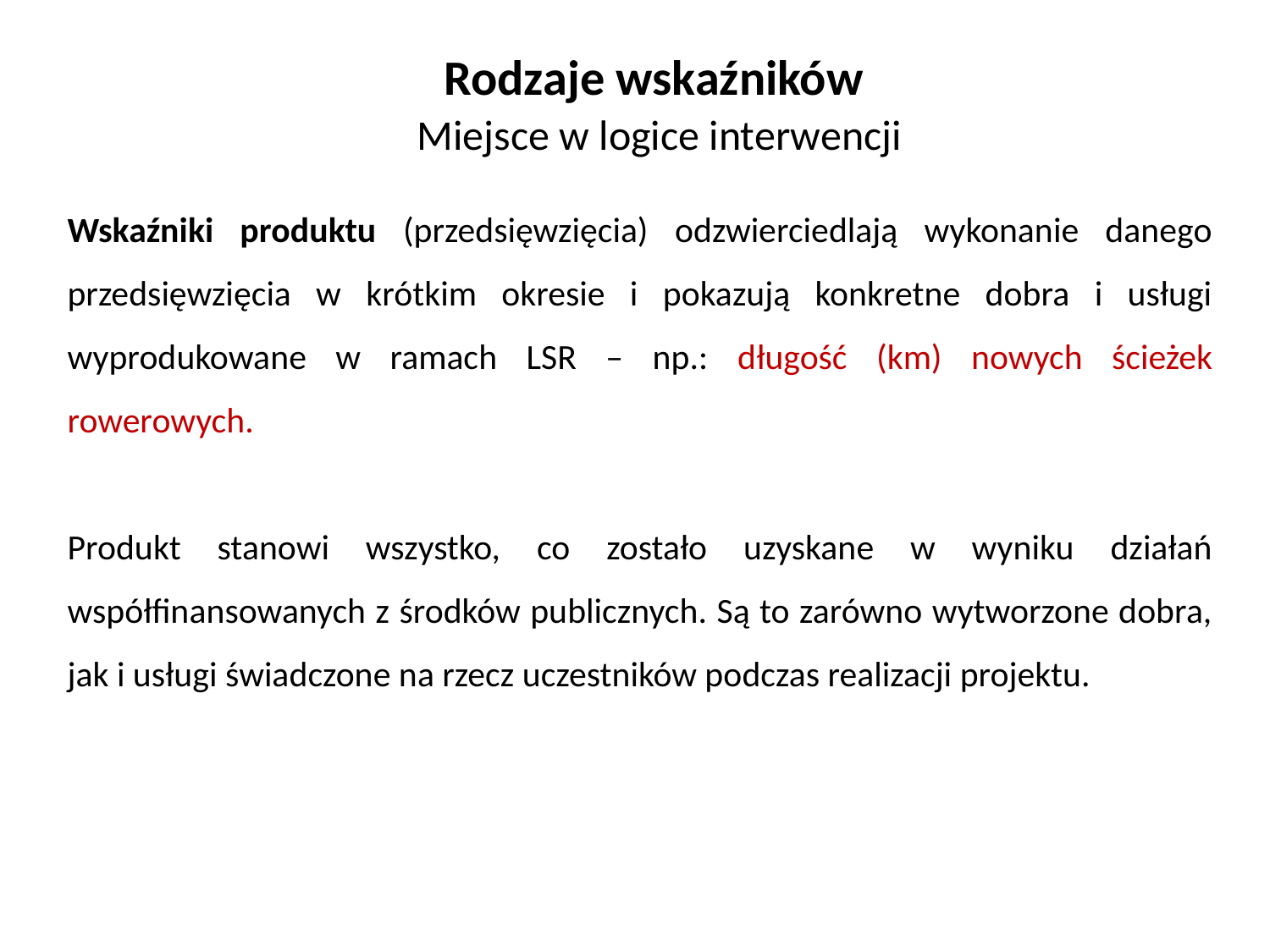

Rodzaje wskaźników
Miejsce w logice interwencji
Wskaźniki produktu (przedsięwzięcia) odzwierciedlają wykonanie danego przedsięwzięcia w krótkim okresie i pokazują konkretne dobra i usługi wyprodukowane w ramach LSR – np.: długość (km) nowych ścieżek rowerowych.

Produkt stanowi wszystko, co zostało uzyskane w wyniku działań współfinansowanych z środków publicznych. Są to zarówno wytworzone dobra, jak i usługi świadczone na rzecz uczestników podczas realizacji projektu.